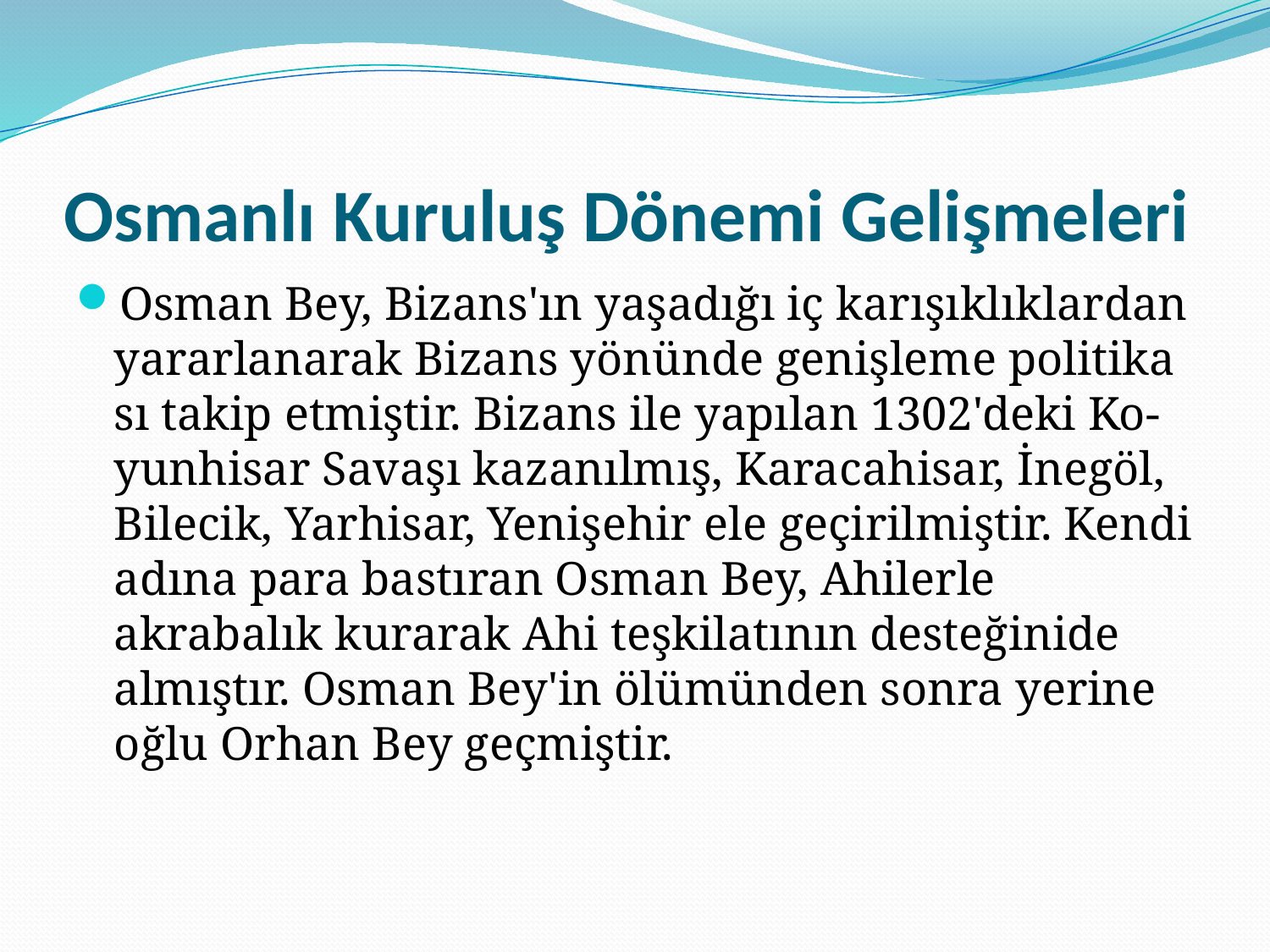

# Osmanlı Kuruluş Dönemi Gelişmeleri
Osman Bey, Bizans'ın yaşadığı iç karışıklıklardan yararlanarak Bizans yönünde genişleme politika­sı takip etmiştir. Bizans ile yapılan 1302'deki Ko- yunhisar Savaşı kazanılmış, Karacahisar, İnegöl, Bilecik, Yarhisar, Yenişehir ele geçirilmiştir. Kendi adına para bastıran Osman Bey, Ahilerle akrabalık kurarak Ahi teşkilatının desteğinide almıştır. Osman Bey'in ölümünden sonra yerine oğlu Orhan Bey geçmiştir.